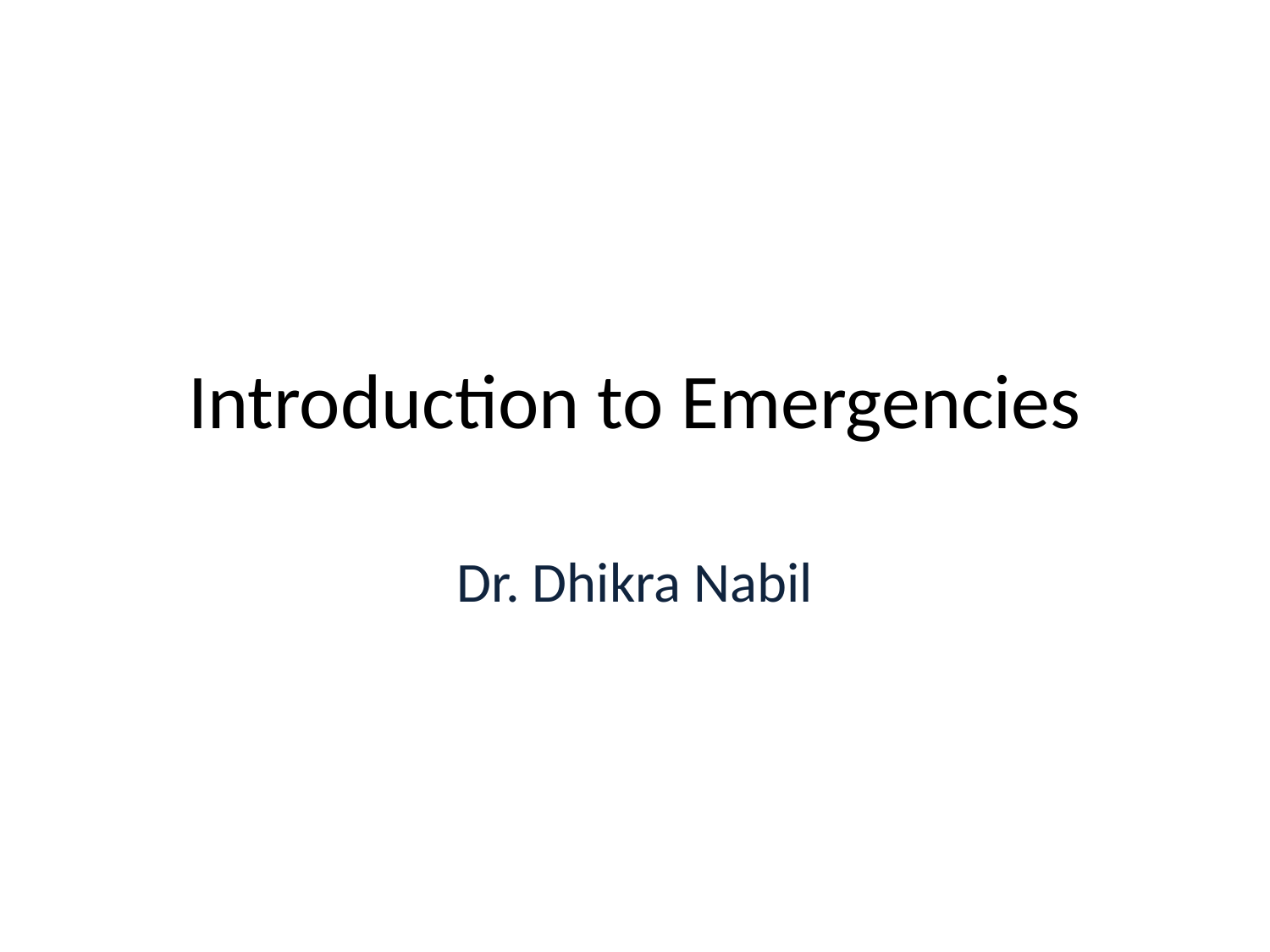

# Introduction to Emergencies
Dr. Dhikra Nabil